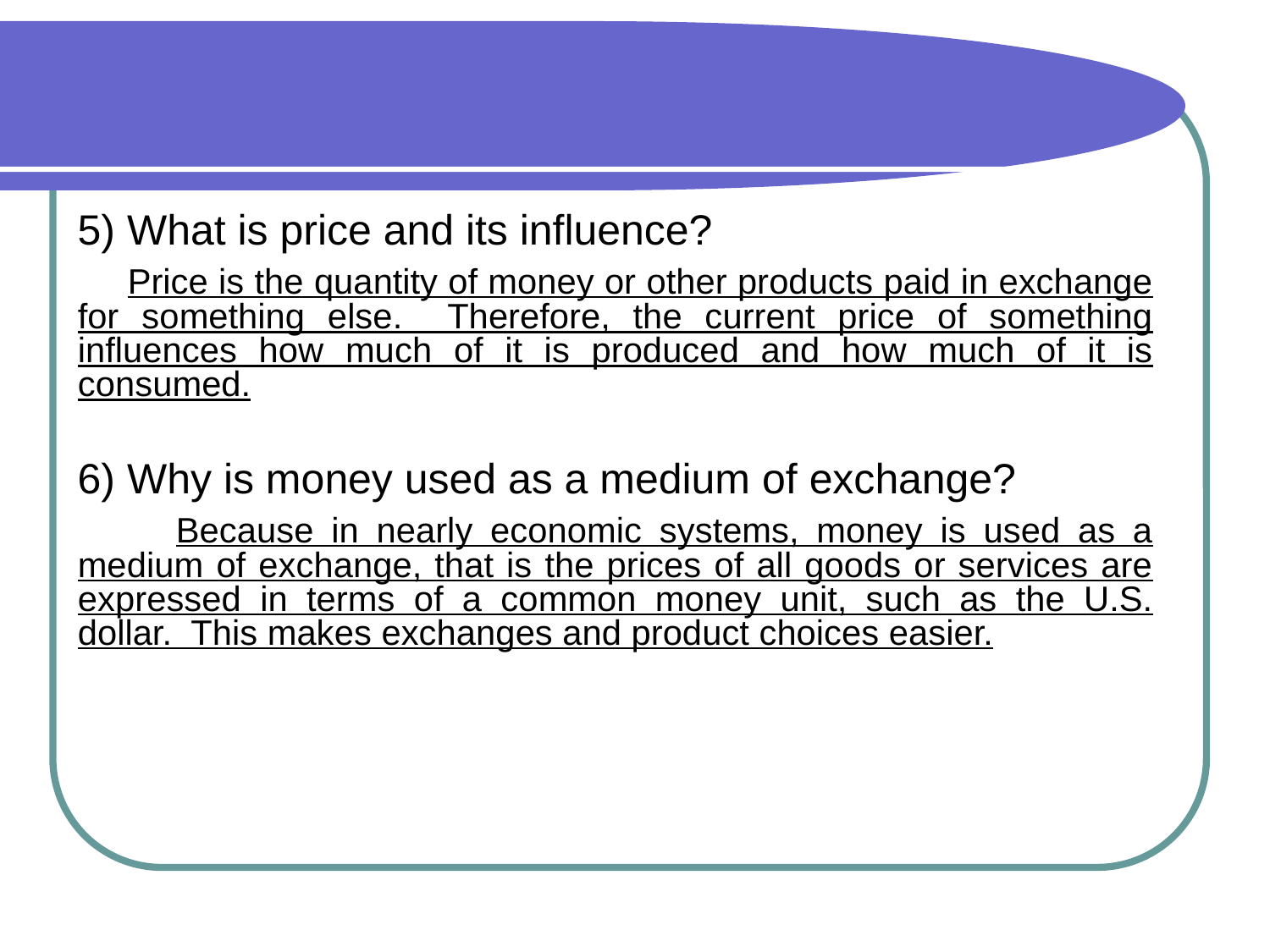

#
5) What is price and its influence?
    Price is the quantity of money or other products paid in exchange for something else.  Therefore, the current price of something influences how much of it is produced and how much of it is consumed.

6) Why is money used as a medium of exchange?
     Because in nearly economic systems, money is used as a medium of exchange, that is the prices of all goods or services are expressed in terms of a common money unit, such as the U.S. dollar.  This makes exchanges and product choices easier.